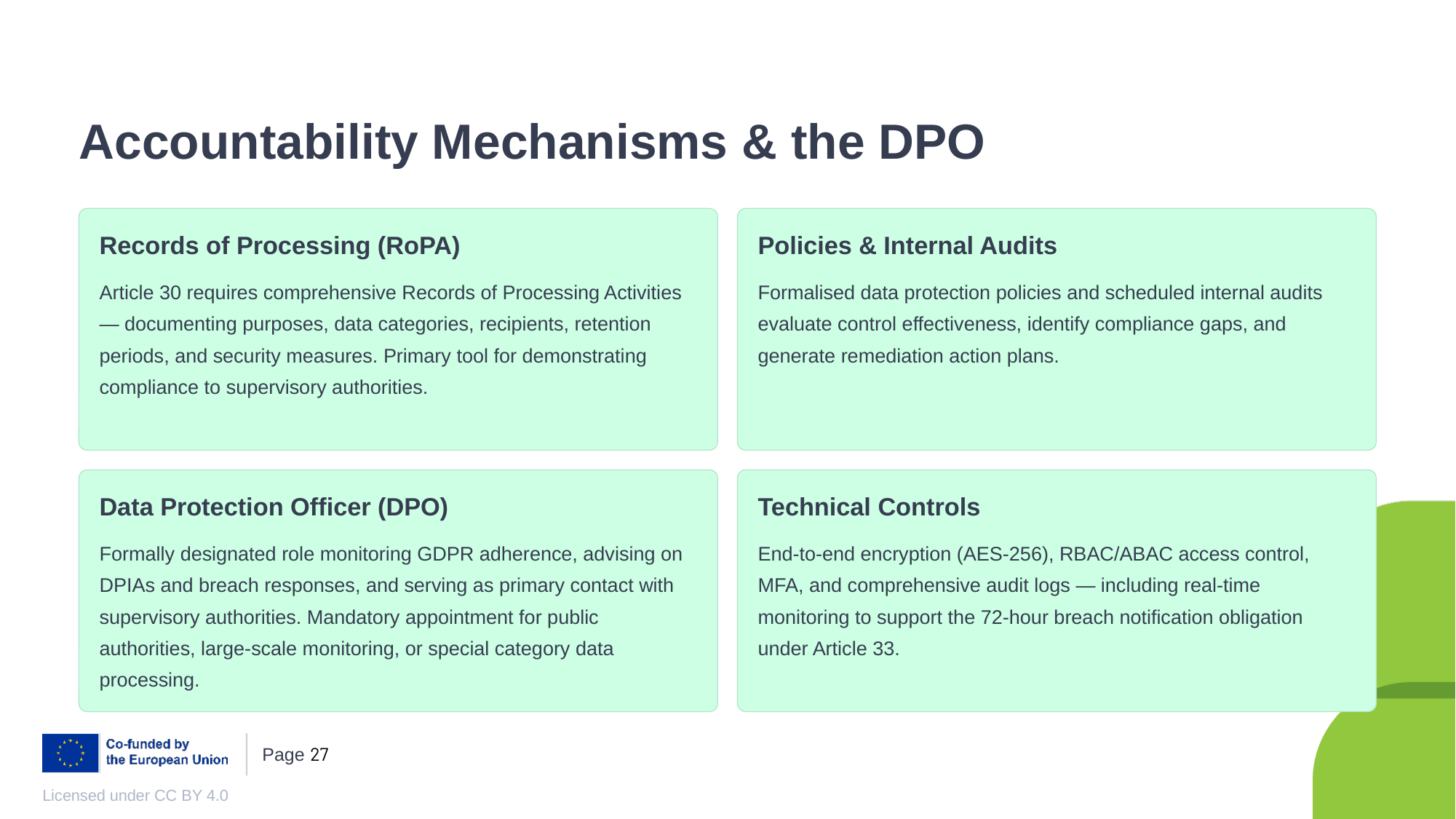

Accountability Mechanisms & the DPO

Records of Processing (RoPA)
Policies & Internal Audits
Article 30 requires comprehensive Records of Processing Activities — documenting purposes, data categories, recipients, retention periods, and security measures. Primary tool for demonstrating compliance to supervisory authorities.
Formalised data protection policies and scheduled internal audits evaluate control effectiveness, identify compliance gaps, and generate remediation action plans.

Data Protection Officer (DPO)
Technical Controls
Formally designated role monitoring GDPR adherence, advising on DPIAs and breach responses, and serving as primary contact with supervisory authorities. Mandatory appointment for public authorities, large-scale monitoring, or special category data processing.
End-to-end encryption (AES-256), RBAC/ABAC access control, MFA, and comprehensive audit logs — including real-time monitoring to support the 72-hour breach notification obligation under Article 33.